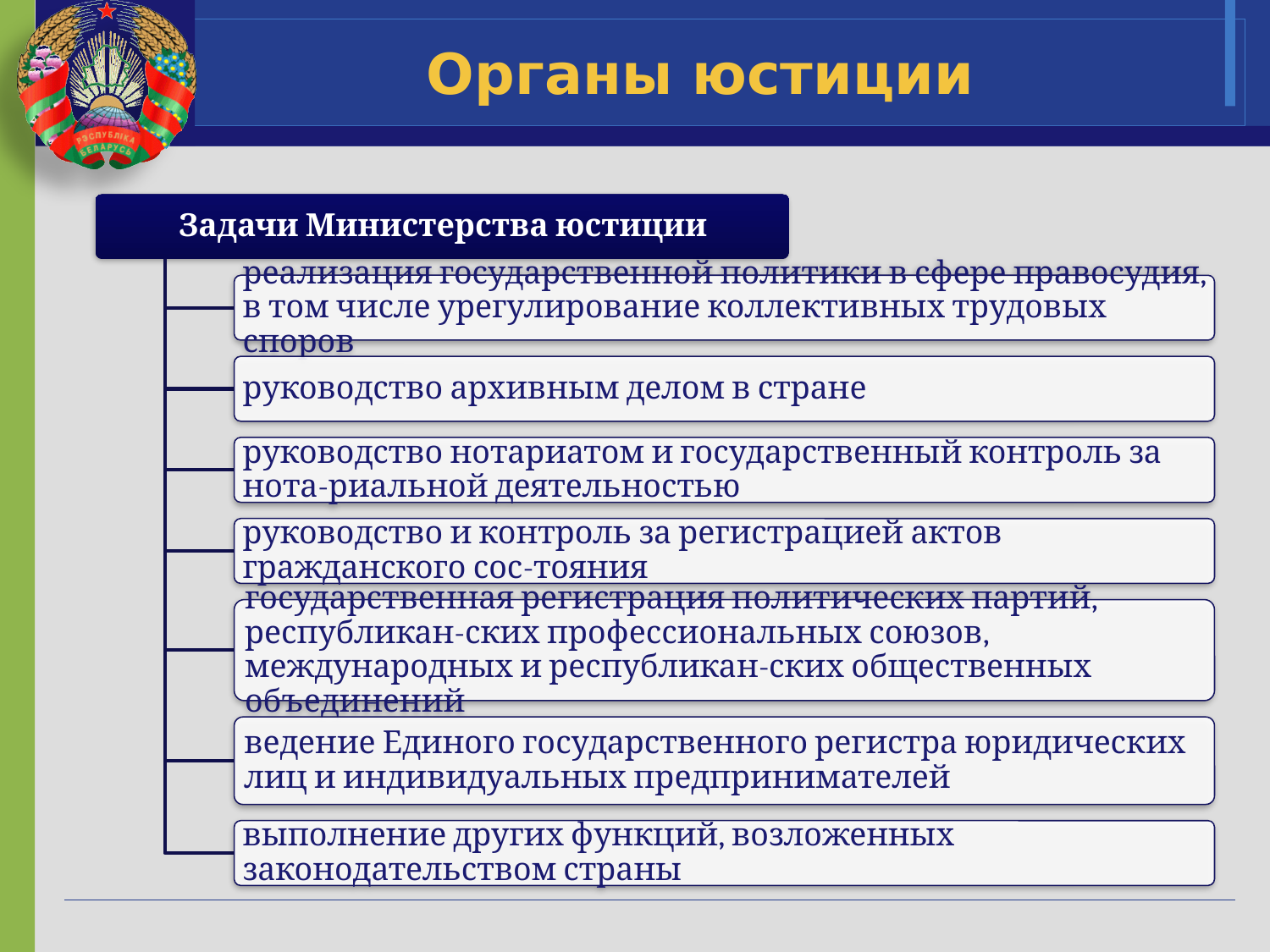

# Органы юстиции
Задачи Министерства юстиции
реализация государственной политики в сфере правосудия, в том числе урегулирование коллективных трудовых споров
руководство архивным делом в стране
руководство нотариатом и государственный контроль за нота-риальной деятельностью
руководство и контроль за регистрацией актов гражданского сос-тояния
государственная регистрация политических партий, республикан-ских профессиональных союзов, международных и республикан-ских общественных объединений
ведение Единого государственного регистра юридических лиц и индивидуальных предпринимателей
выполнение других функций, возложенных законодательством страны